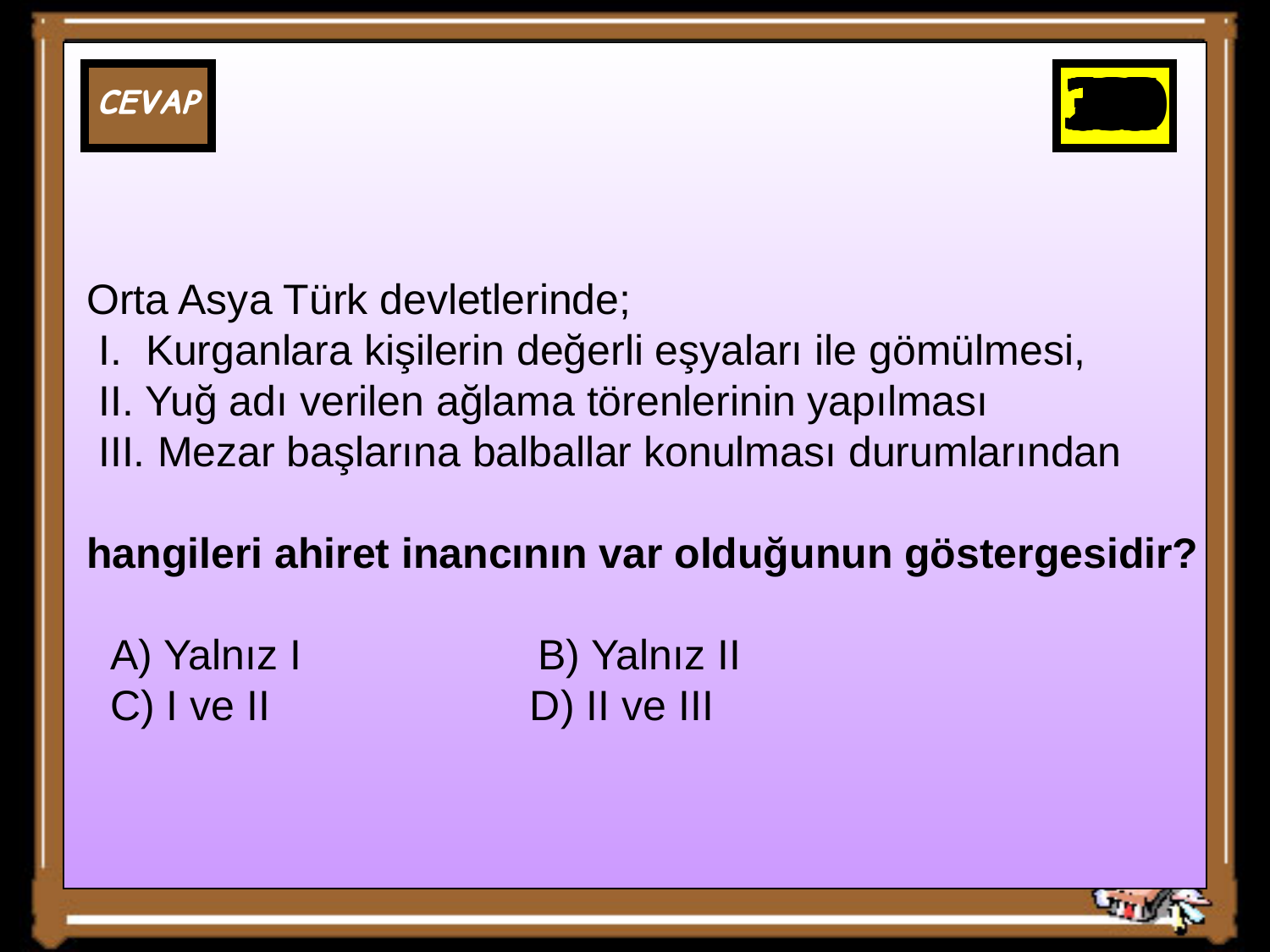

34
35
36
38
25
31
32
33
37
39
0
30
29
28
27
26
24
23
22
21
20
19
18
17
16
15
14
13
12
11
10
9
8
7
6
5
4
3
2
1
40

CEVAP
Orta Asya Türk devletlerinde;
 I.  Kurganlara kişilerin değerli eşyaları ile gömülmesi,
 II. Yuğ adı verilen ağlama törenlerinin yapılması
 III. Mezar başlarına balballar konulması durumlarından

hangileri ahiret inancının var olduğunun göstergesidir?

  A) Yalnız I                    B) Yalnız II
  C) I ve II                      D) II ve III